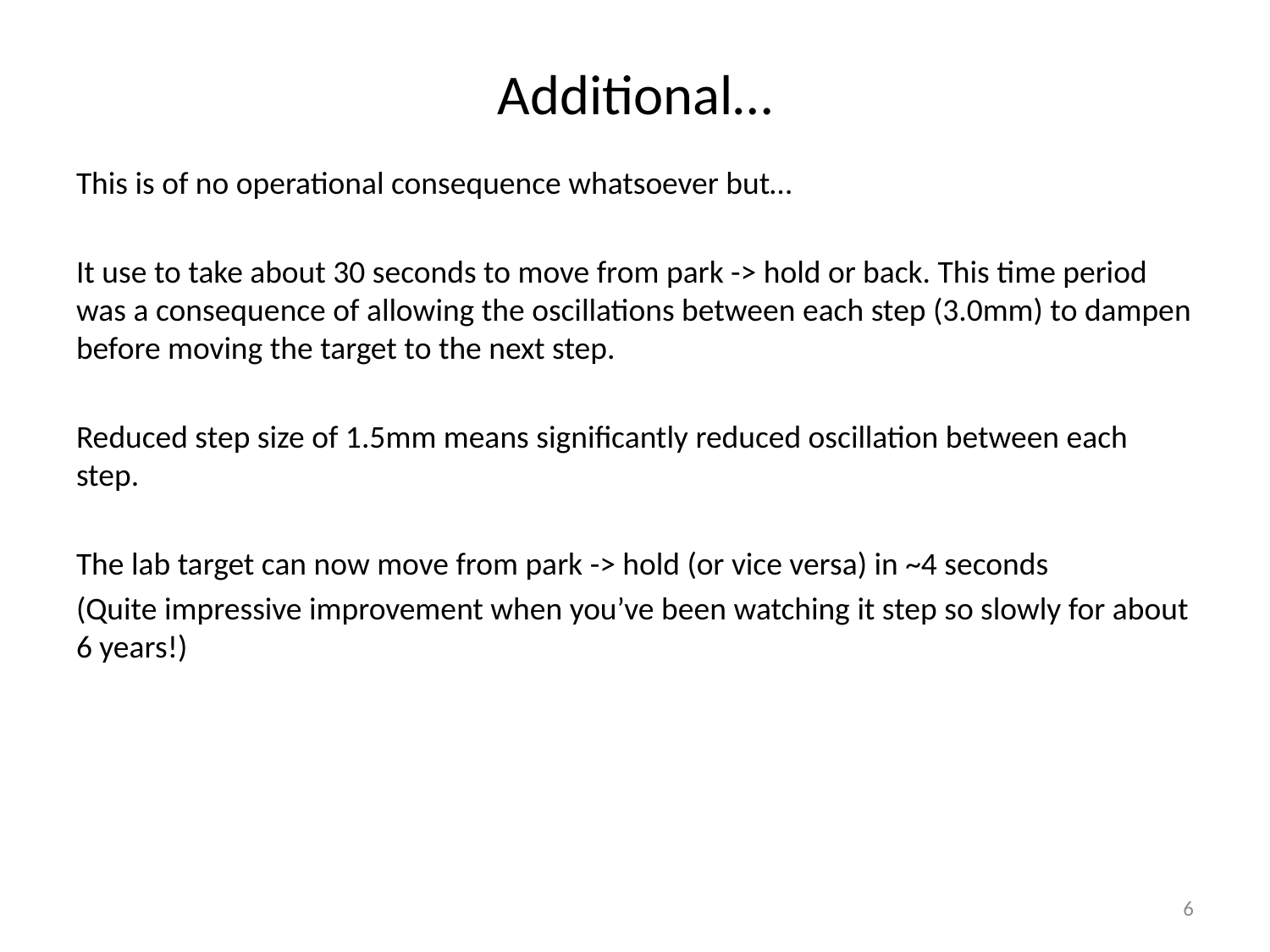

# Additional…
This is of no operational consequence whatsoever but…

It use to take about 30 seconds to move from park -> hold or back. This time period was a consequence of allowing the oscillations between each step (3.0mm) to dampen before moving the target to the next step.

Reduced step size of 1.5mm means significantly reduced oscillation between each step.

The lab target can now move from park -> hold (or vice versa) in ~4 seconds
(Quite impressive improvement when you’ve been watching it step so slowly for about 6 years!)
6